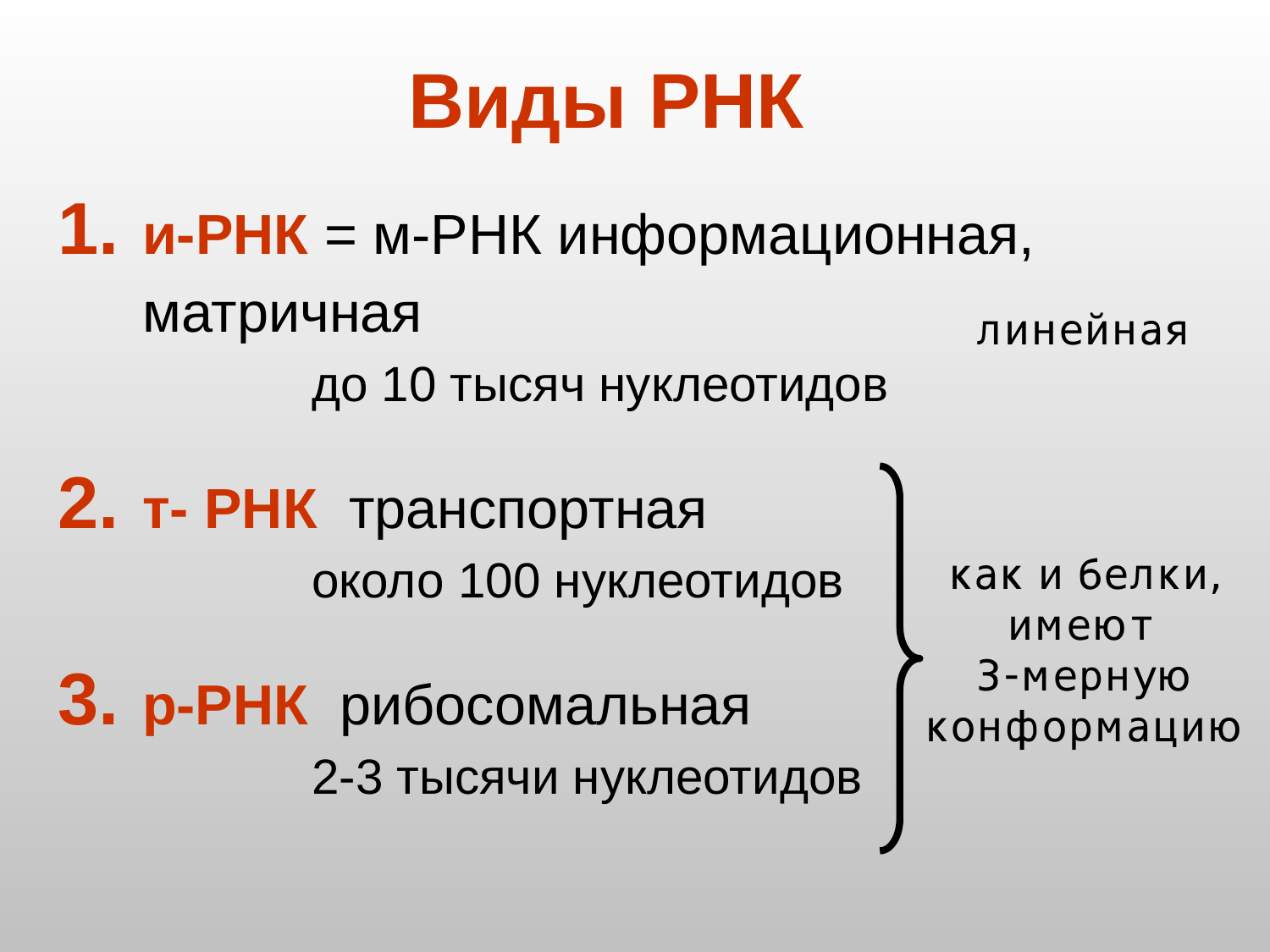

# Виды РНК
и-РНК = м-РНК информационная,    матричная
до 10 тысяч нуклеотидов
т- РНК  транспортная
около 100 нуклеотидов
р-РНК  рибосомальная
2-3 тысячи нуклеотидов
линейная

как и белки, имеют
3-мерную конформацию